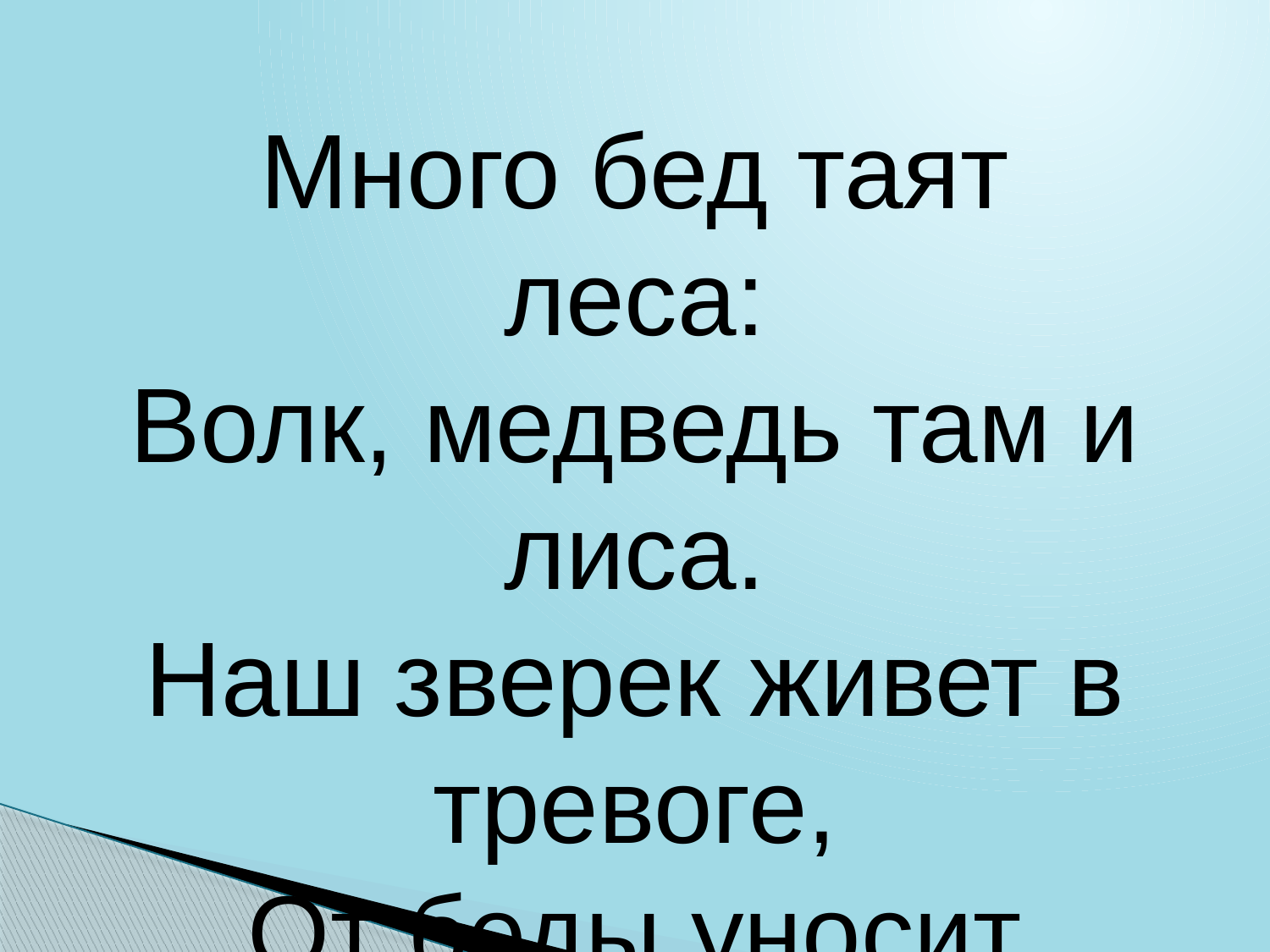

Много бед таят леса:
Волк, медведь там и лиса.
Наш зверек живет в тревоге,
От беды уносит ноги.